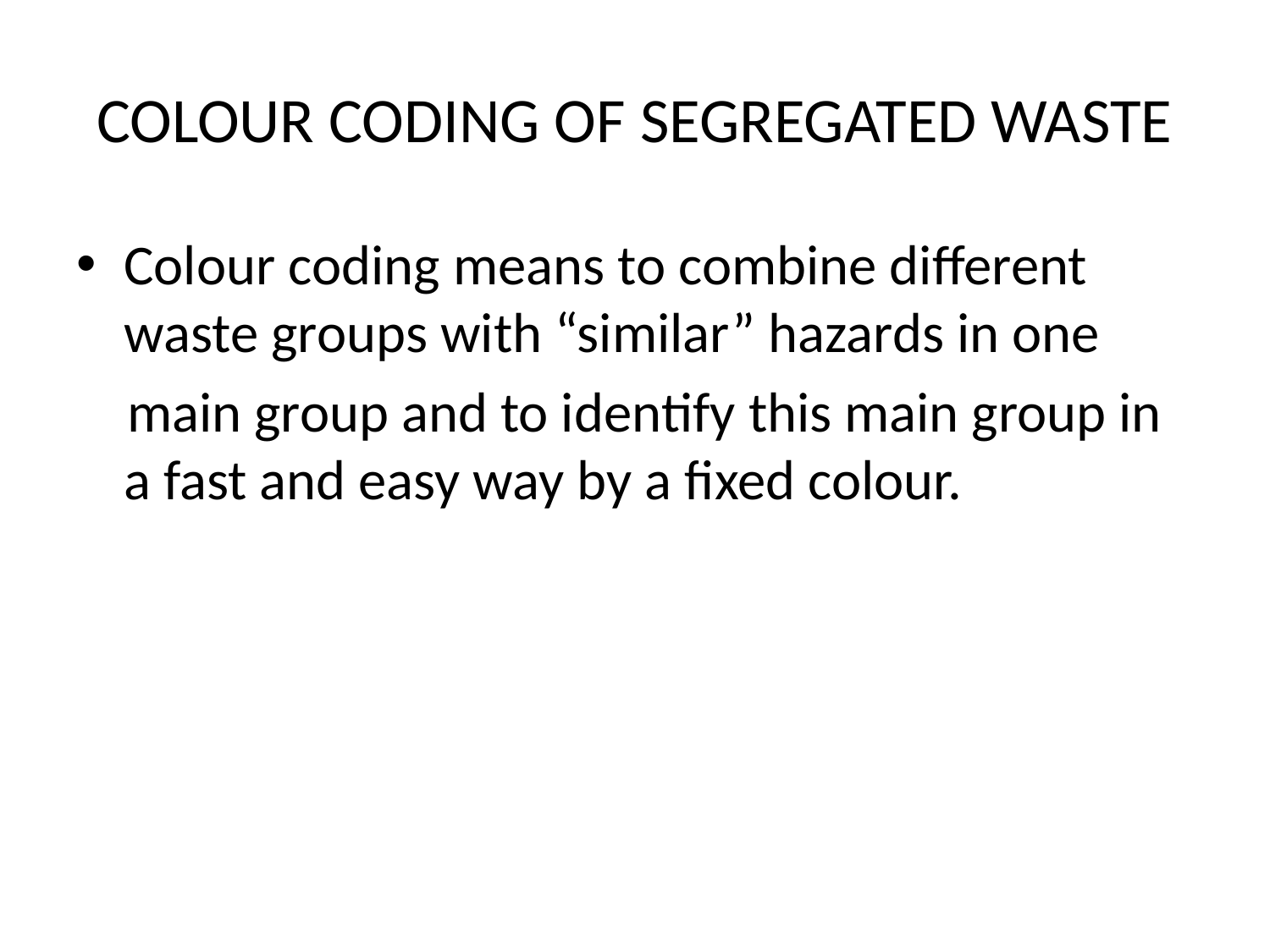

# COLOUR CODING OF SEGREGATED WASTE
Colour coding means to combine different waste groups with “similar” hazards in one
    main group and to identify this main group in a fast and easy way by a fixed colour.